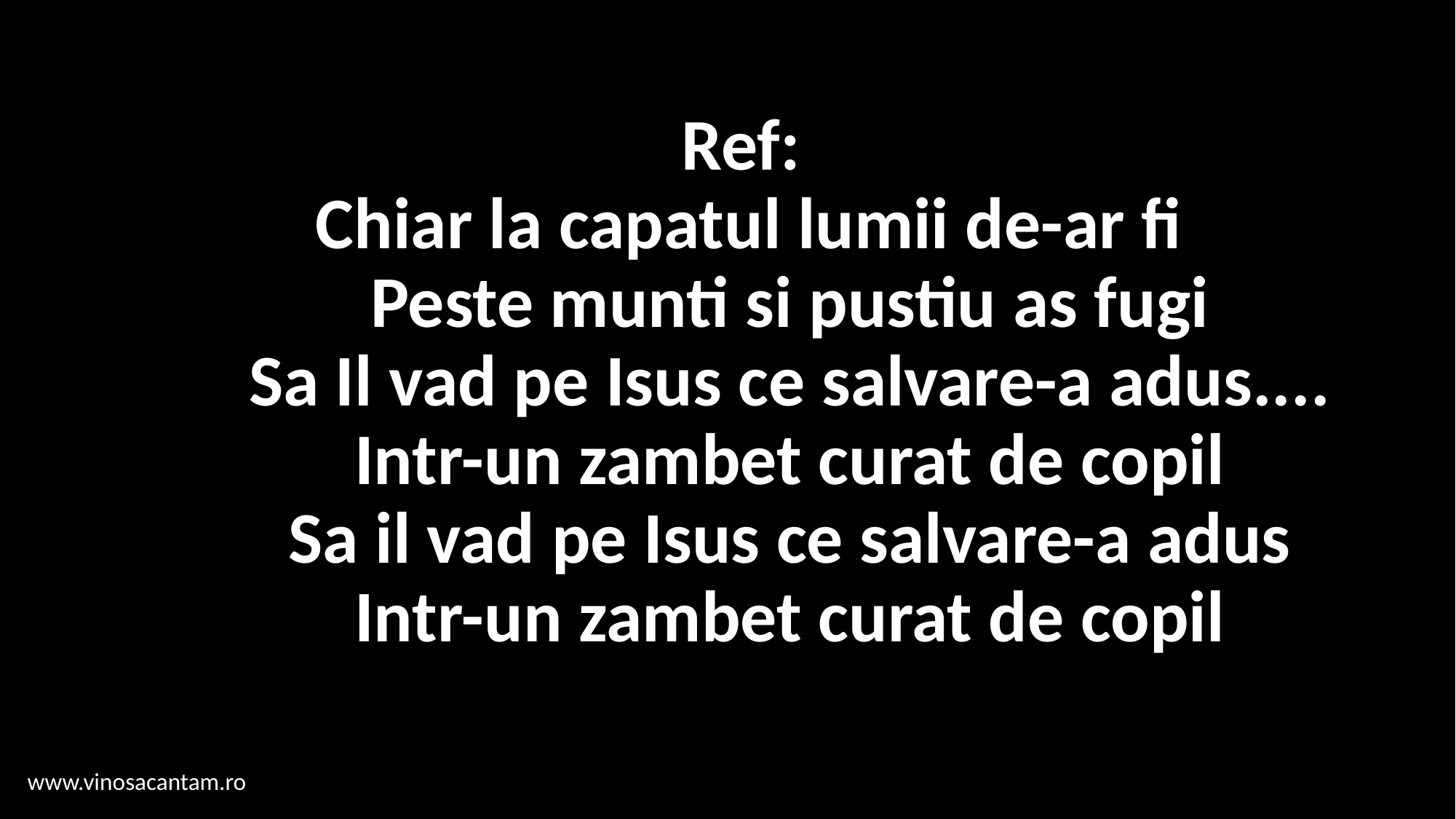

# Ref: Chiar la capatul lumii de-ar fi Peste munti si pustiu as fugi Sa Il vad pe Isus ce salvare-a adus.... Intr-un zambet curat de copil Sa il vad pe Isus ce salvare-a adus Intr-un zambet curat de copil
www.vinosacantam.ro